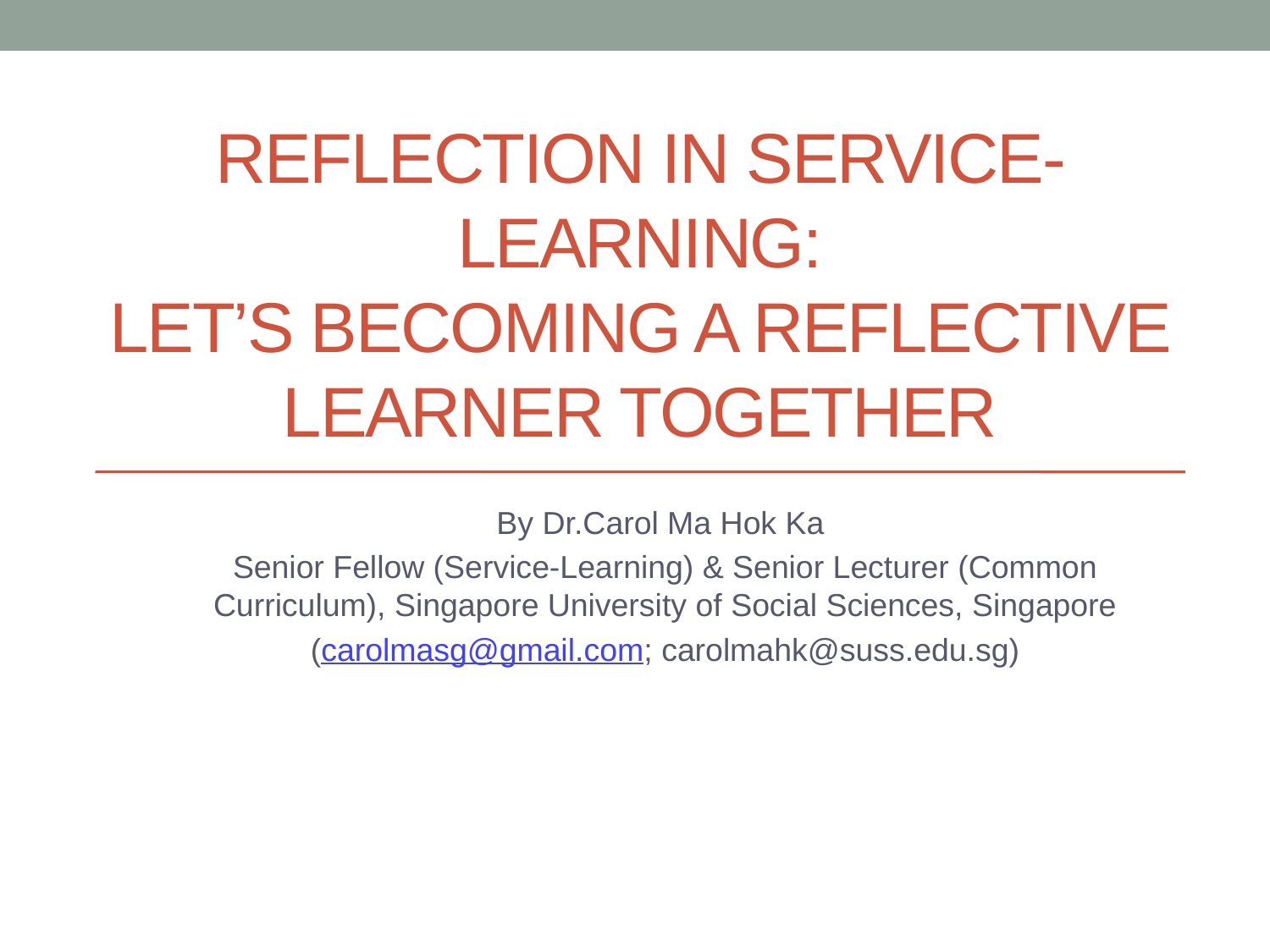

# Reflection in service-learning: Let’s Becoming a Reflective Learner Together
By Dr.Carol Ma Hok Ka
Senior Fellow (Service-Learning) & Senior Lecturer (Common Curriculum), Singapore University of Social Sciences, Singapore
(carolmasg@gmail.com; carolmahk@suss.edu.sg)